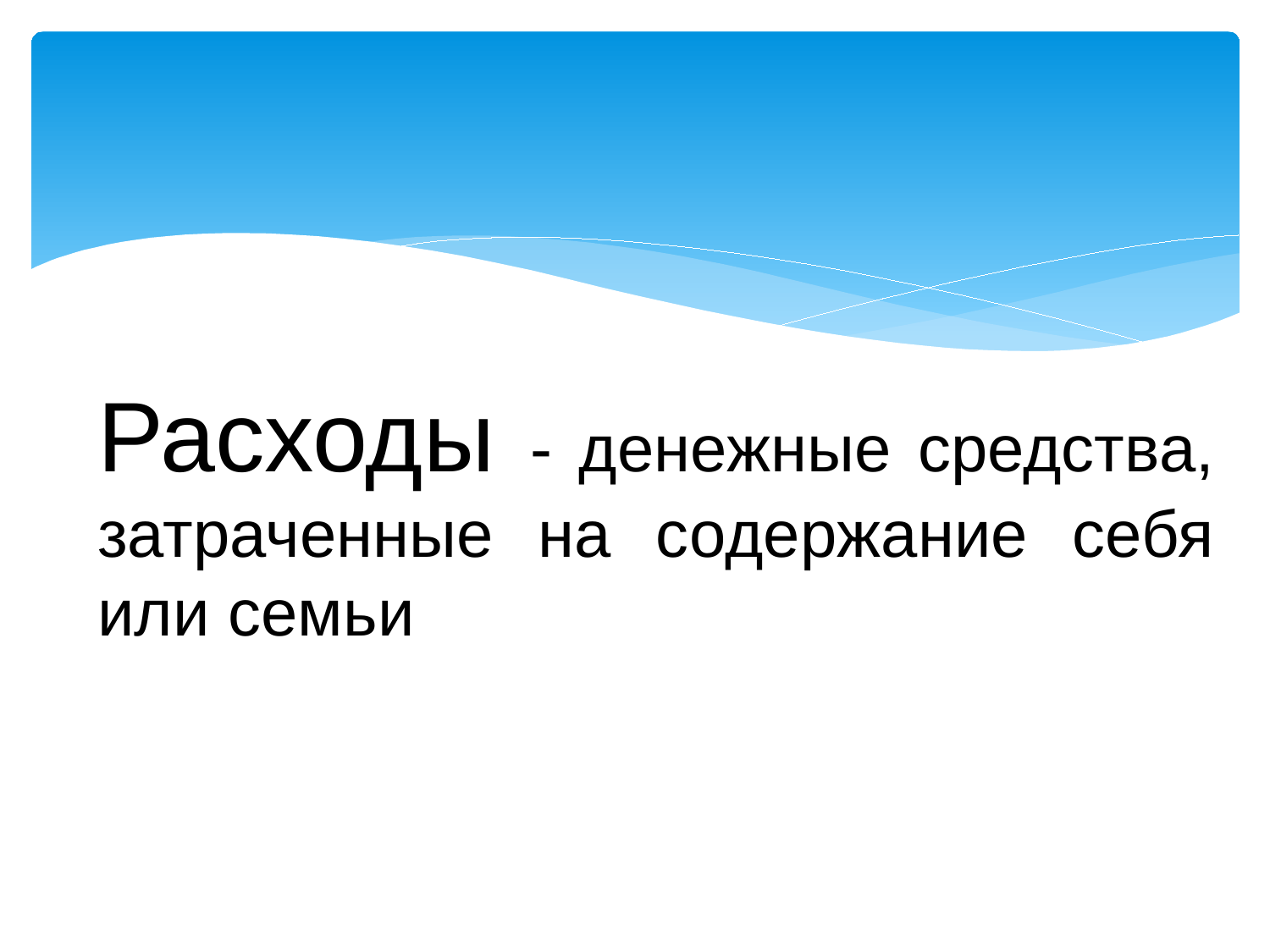

# Расходы - денежные средства, затраченные на содержание себя или семьи